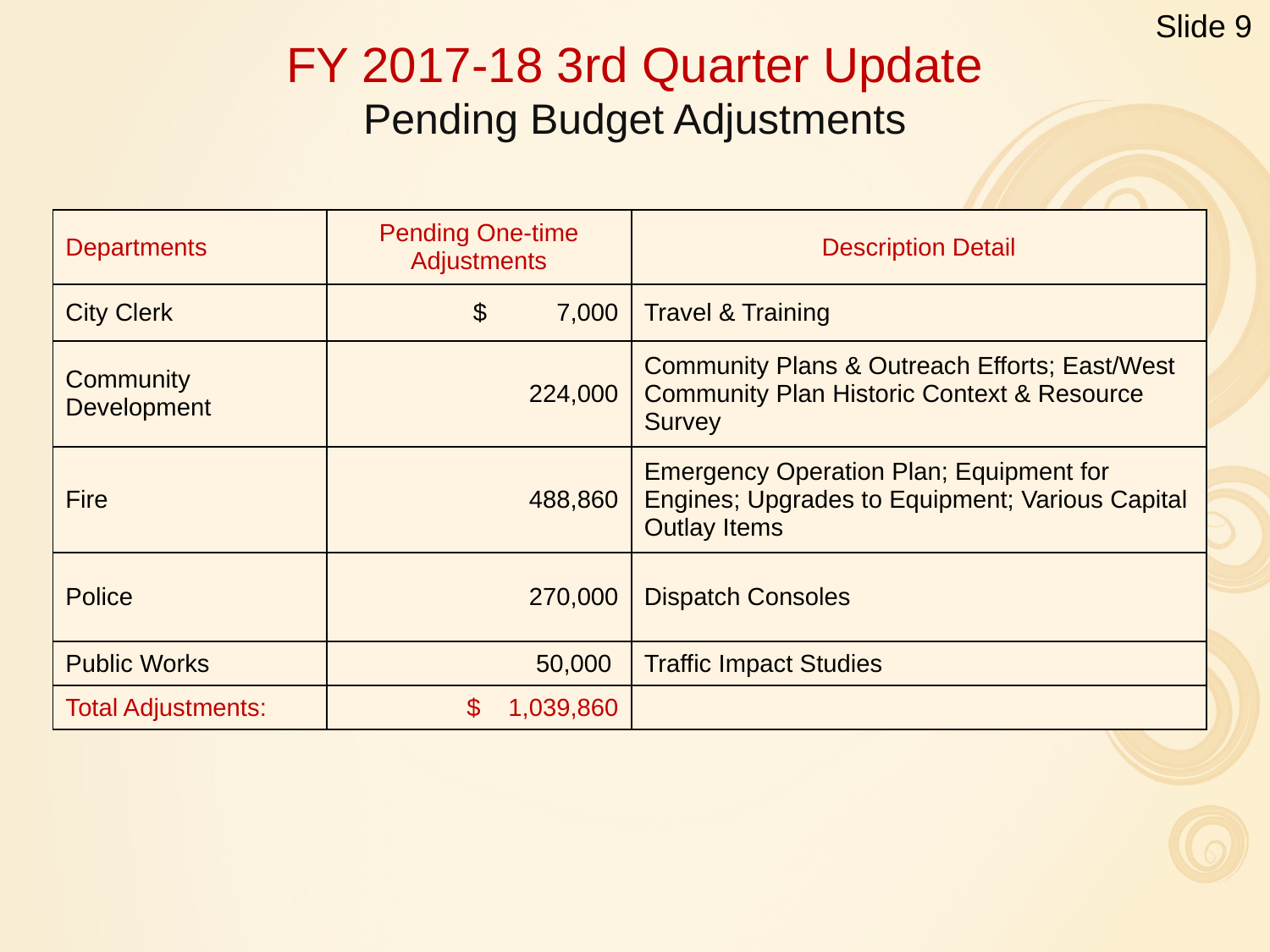

Slide 9
# FY 2017-18 3rd Quarter Update Pending Budget Adjustments
| Departments | Pending One-time Adjustments | Description Detail |
| --- | --- | --- |
| City Clerk | $ 7,000 | Travel & Training |
| Community Development | 224,000 | Community Plans & Outreach Efforts; East/West Community Plan Historic Context & Resource Survey |
| Fire | 488,860 | Emergency Operation Plan; Equipment for Engines; Upgrades to Equipment; Various Capital Outlay Items |
| Police | 270,000 | Dispatch Consoles |
| Public Works | 50,000 | Traffic Impact Studies |
| Total Adjustments: | $ 1,039,860 |  |